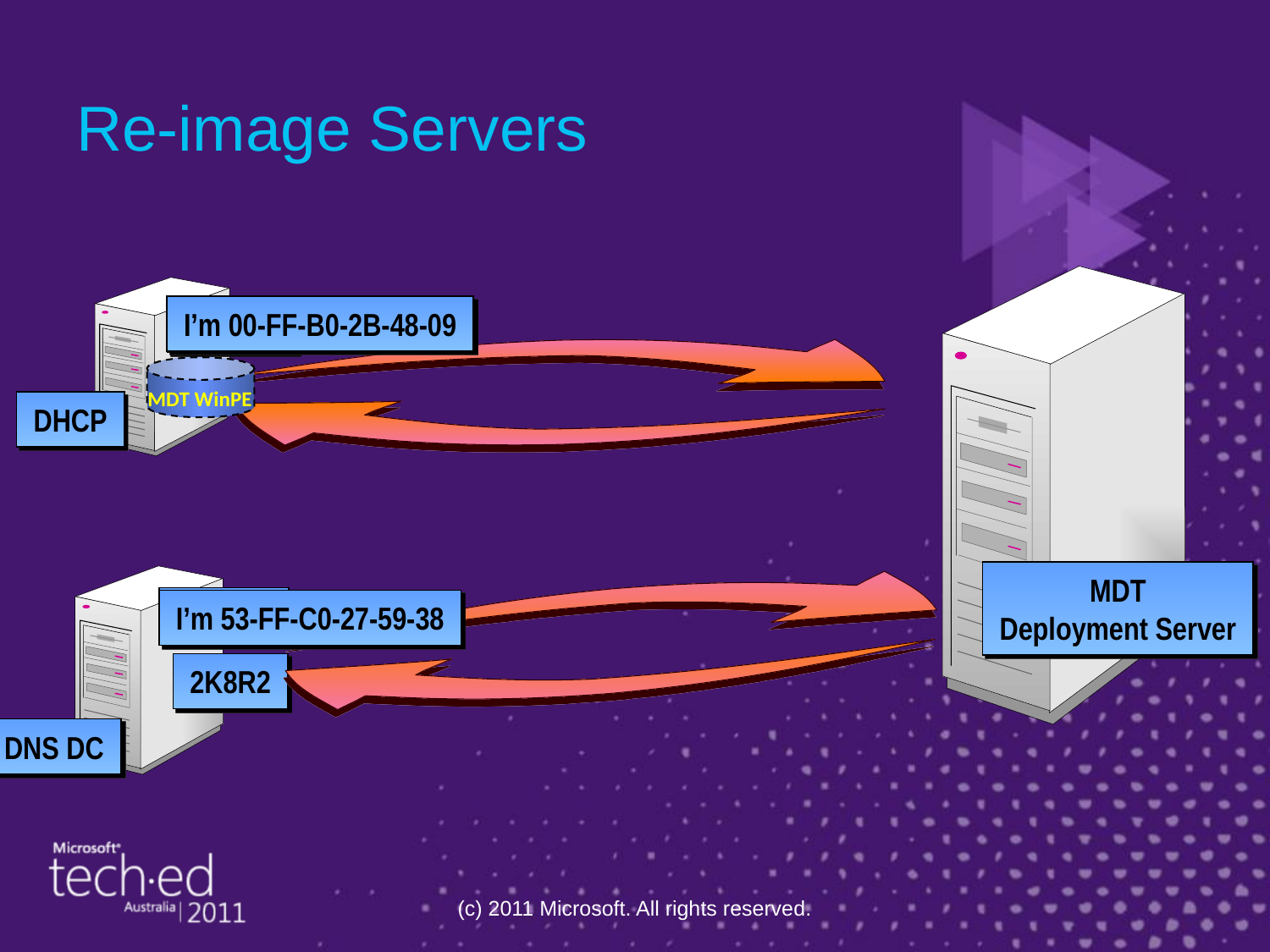

# Re-image Servers

Server1
I’m 00-FF-B0-2B-48-09

MDT WinPE
DHCP

MDT
Deployment Server

Server3

I’m 53-FF-C0-27-59-38

2K8R2
DNS DC
(c) 2011 Microsoft. All rights reserved.